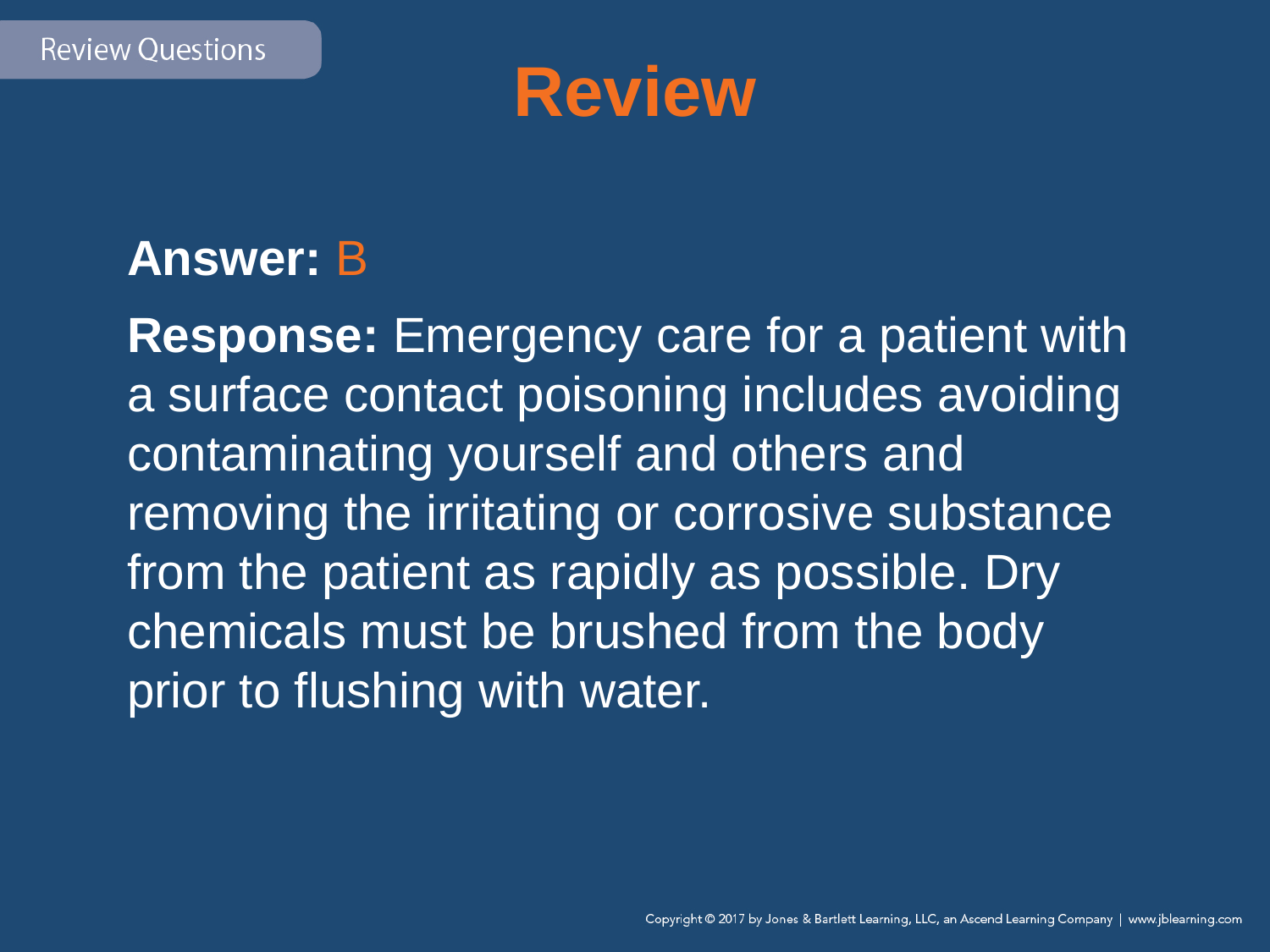

# Review
Answer: B
Response: Emergency care for a patient with a surface contact poisoning includes avoiding contaminating yourself and others and removing the irritating or corrosive substance from the patient as rapidly as possible. Dry chemicals must be brushed from the body prior to flushing with water.